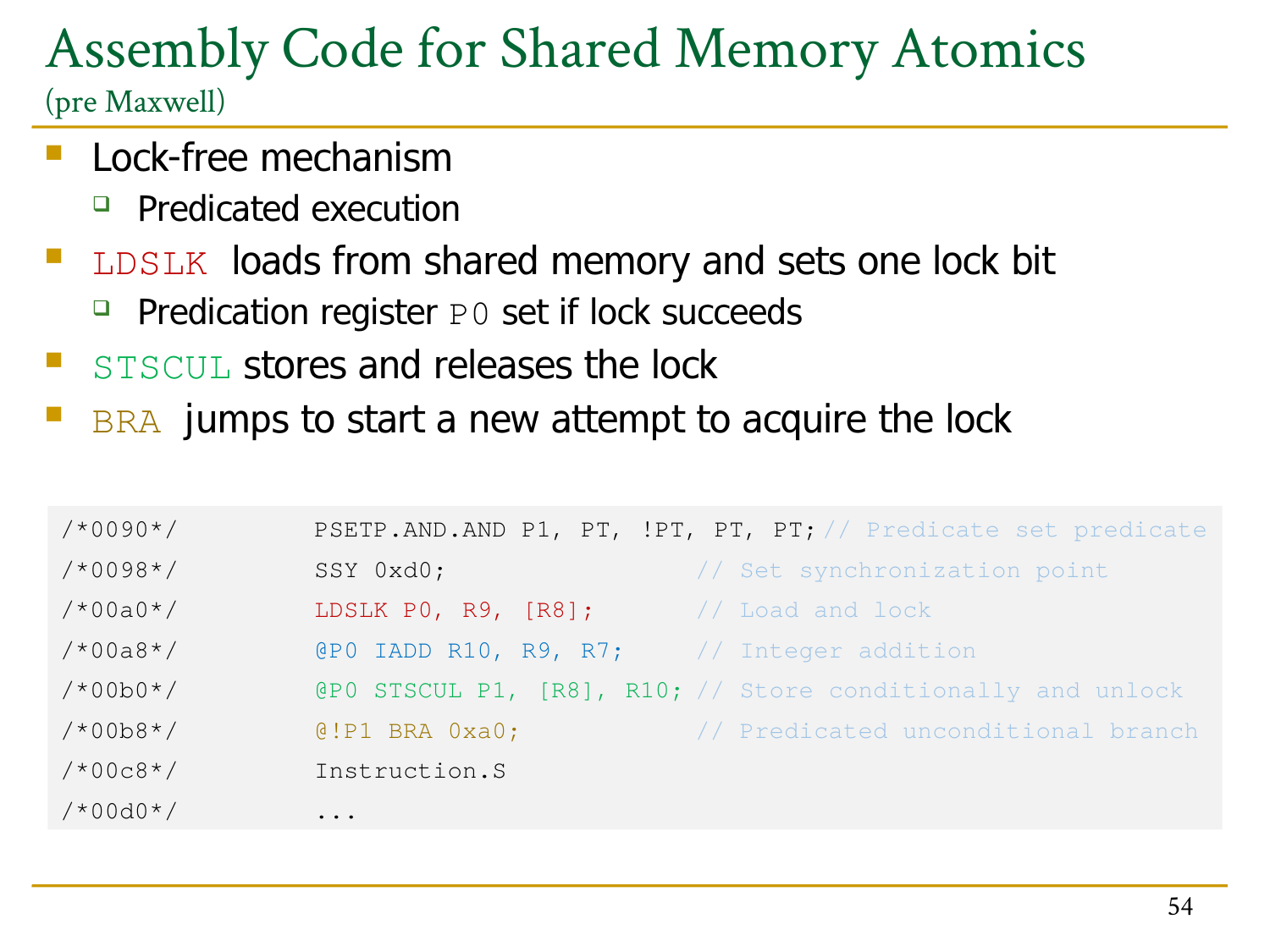

# Assembly Code for Shared Memory Atomics (pre Maxwell)
Lock-free mechanism
Predicated execution
LDSLK loads from shared memory and sets one lock bit
Predication register P0 set if lock succeeds
STSCUL stores and releases the lock
BRA jumps to start a new attempt to acquire the lock

/*0090*/ 	PSETP.AND.AND P1, PT, !PT, PT, PT;	// Predicate set predicate
/*0098*/ 	SSY 0xd0; 		// Set synchronization point
/*00a0*/ 	LDSLK P0, R9, [R8];	// Load and lock
/*00a8*/ 	@P0 IADD R10, R9, R7; 	// Integer addition
/*00b0*/ 	@P0 STSCUL P1, [R8], R10;	// Store conditionally and unlock
/*00b8*/ 	@!P1 BRA 0xa0; 		// Predicated unconditional branch
/*00c8*/ 	Instruction.S
/*00d0*/ 	...
54